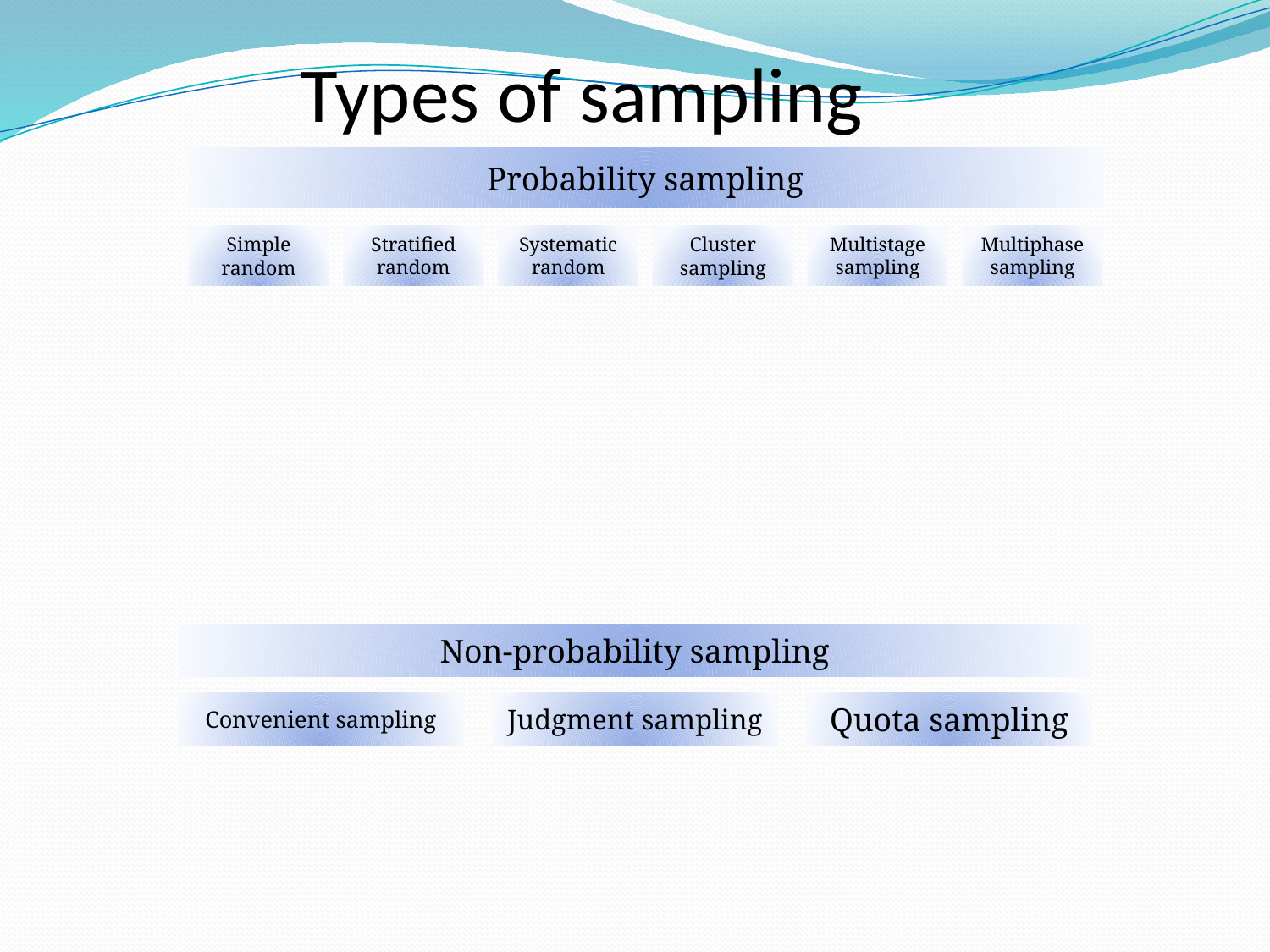

Types of sampling
Probability sampling
Simple random
Stratified random
Systematic random
Cluster sampling
Multistage sampling
Multiphase sampling
Non-probability sampling
Convenient sampling
Quota sampling
Judgment sampling